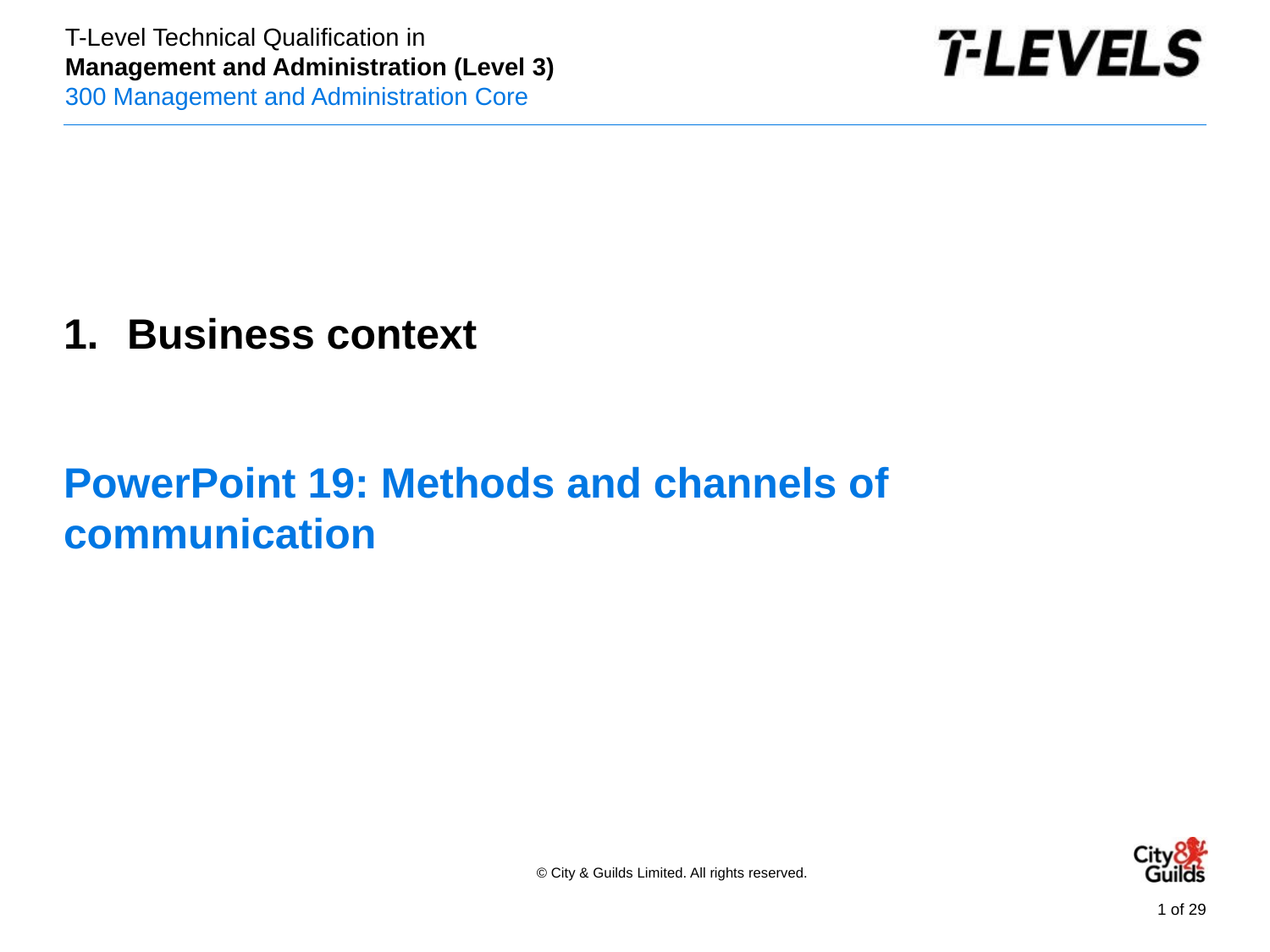

PowerPoint presentation
Business context
# PowerPoint 19: Methods and channels of communication